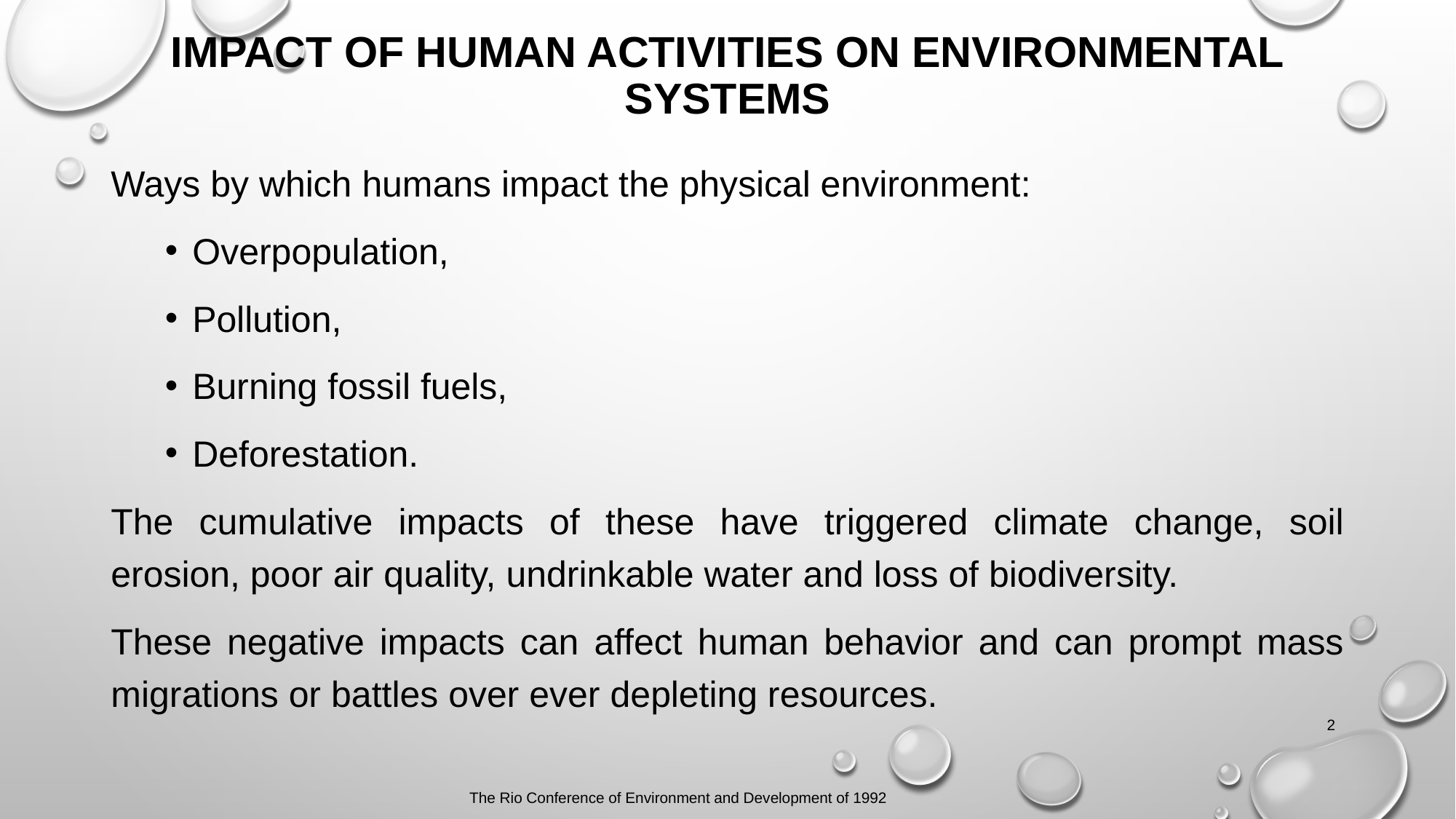

# Impact of human activities on environmental systems
Ways by which humans impact the physical environment:
Overpopulation,
Pollution,
Burning fossil fuels,
Deforestation.
The cumulative impacts of these have triggered climate change, soil erosion, poor air quality, undrinkable water and loss of biodiversity.
These negative impacts can affect human behavior and can prompt mass migrations or battles over ever depleting resources.
2
The Rio Conference of Environment and Development of 1992